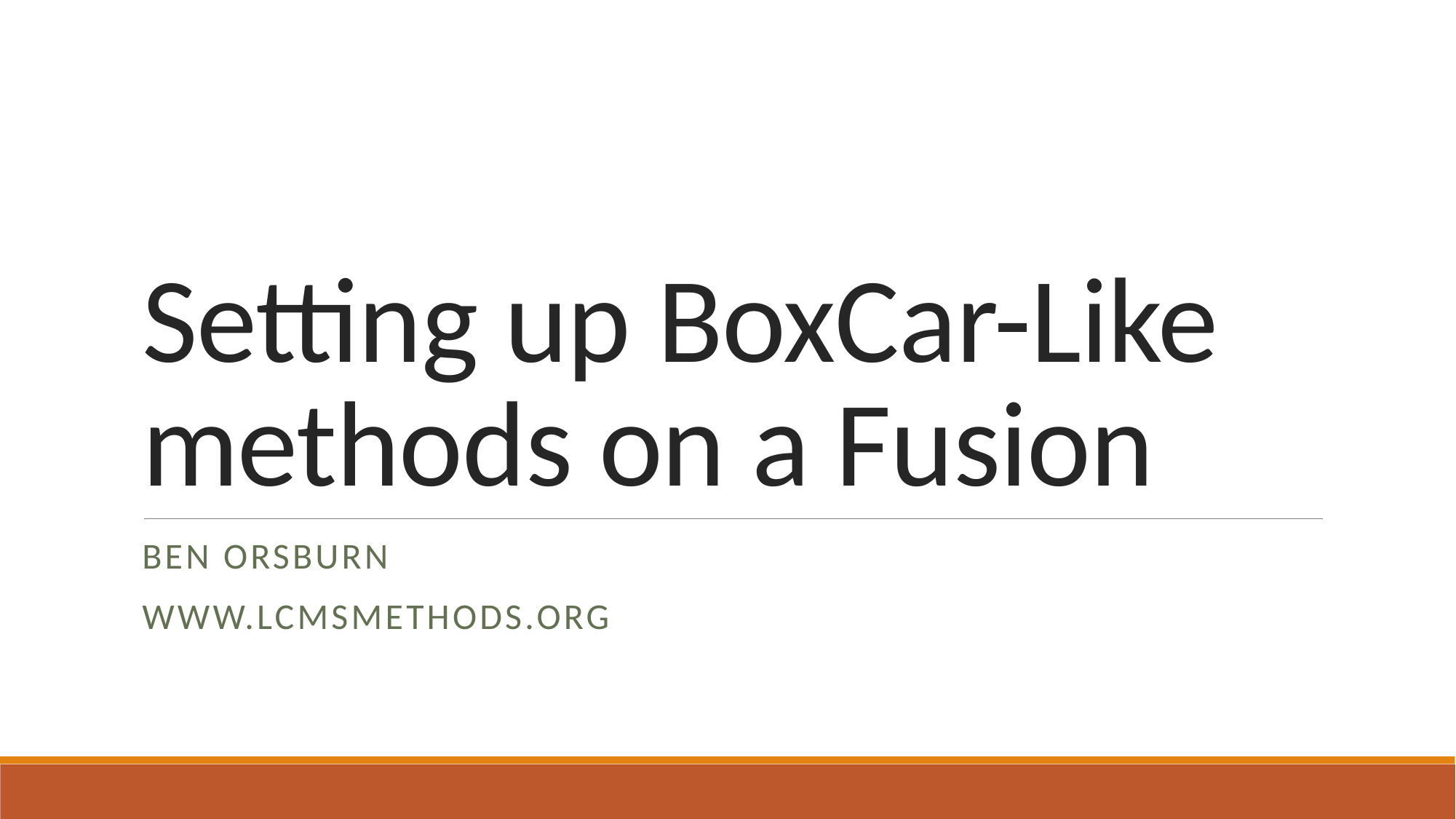

# Setting up BoxCar-Like methods on a Fusion
Ben Orsburn
www.LCMSMethods.org